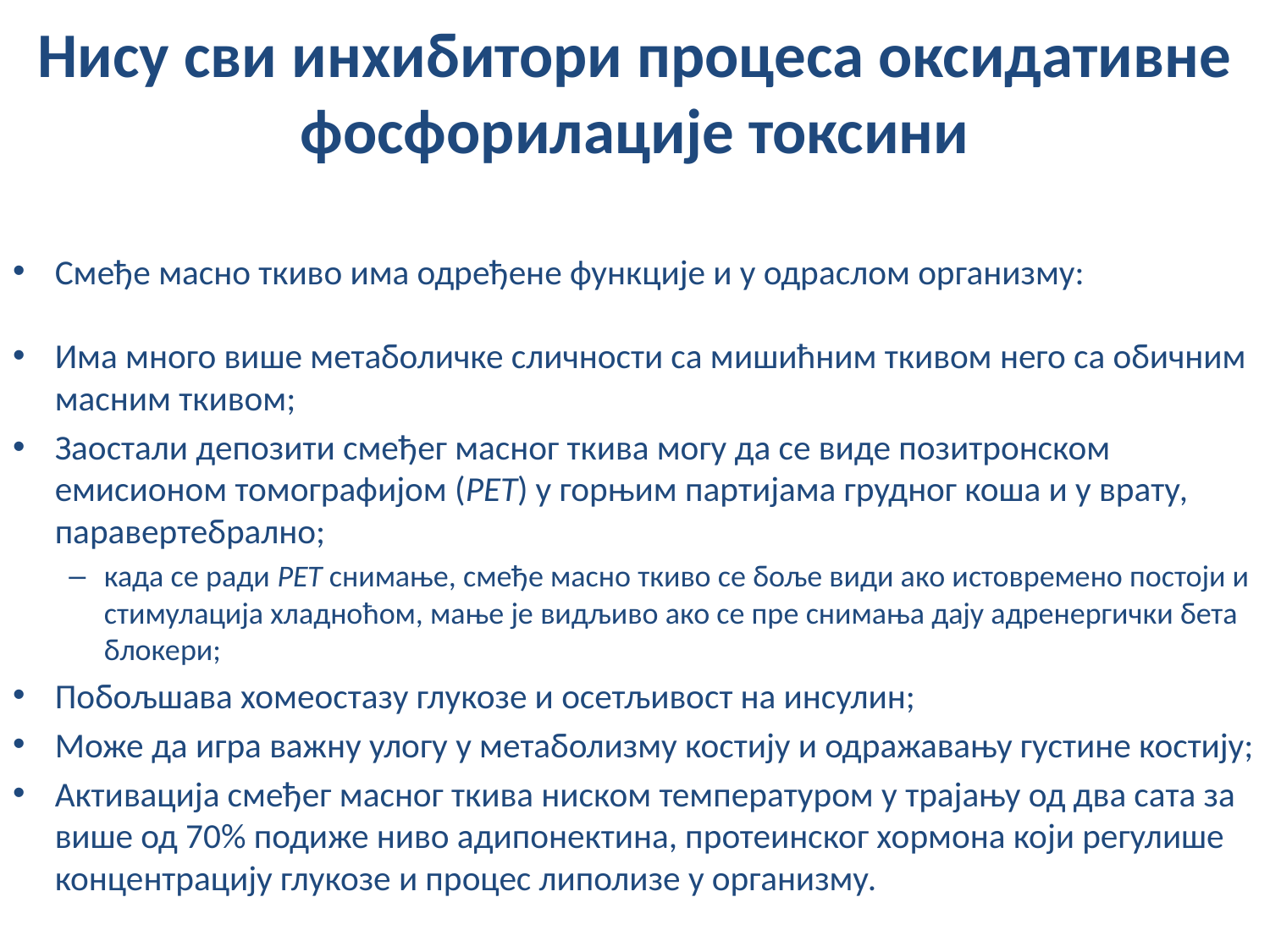

# Нису сви инхибитори процеса оксидативне фосфорилације токсини
Смеђе масно ткиво има одређене функције и у одраслом организму:

Има много више метаболичке сличности са мишићним ткивом него са обичним масним ткивом;
Заостали депозити смеђег масног ткива могу да се виде позитронском емисионом томографијом (PЕТ) у горњим партијама грудног коша и у врату, паравертебрално;
када се ради PЕТ снимање, смеђе масно ткиво се боље види ако истовремено постоји и стимулација хладноћом, мање је видљиво ако се пре снимања дају адренергички бета блокери;
Побољшава хомеостазу глукозе и осетљивост на инсулин;
Може да игра важну улогу у метаболизму костију и одражавању густине костију;
Активација смеђег масног ткива ниском температуром у трајању од два сата за више од 70% подиже ниво адипонектина, протеинског хормона који регулише концентрацију глукозе и процес липолизе у организму.